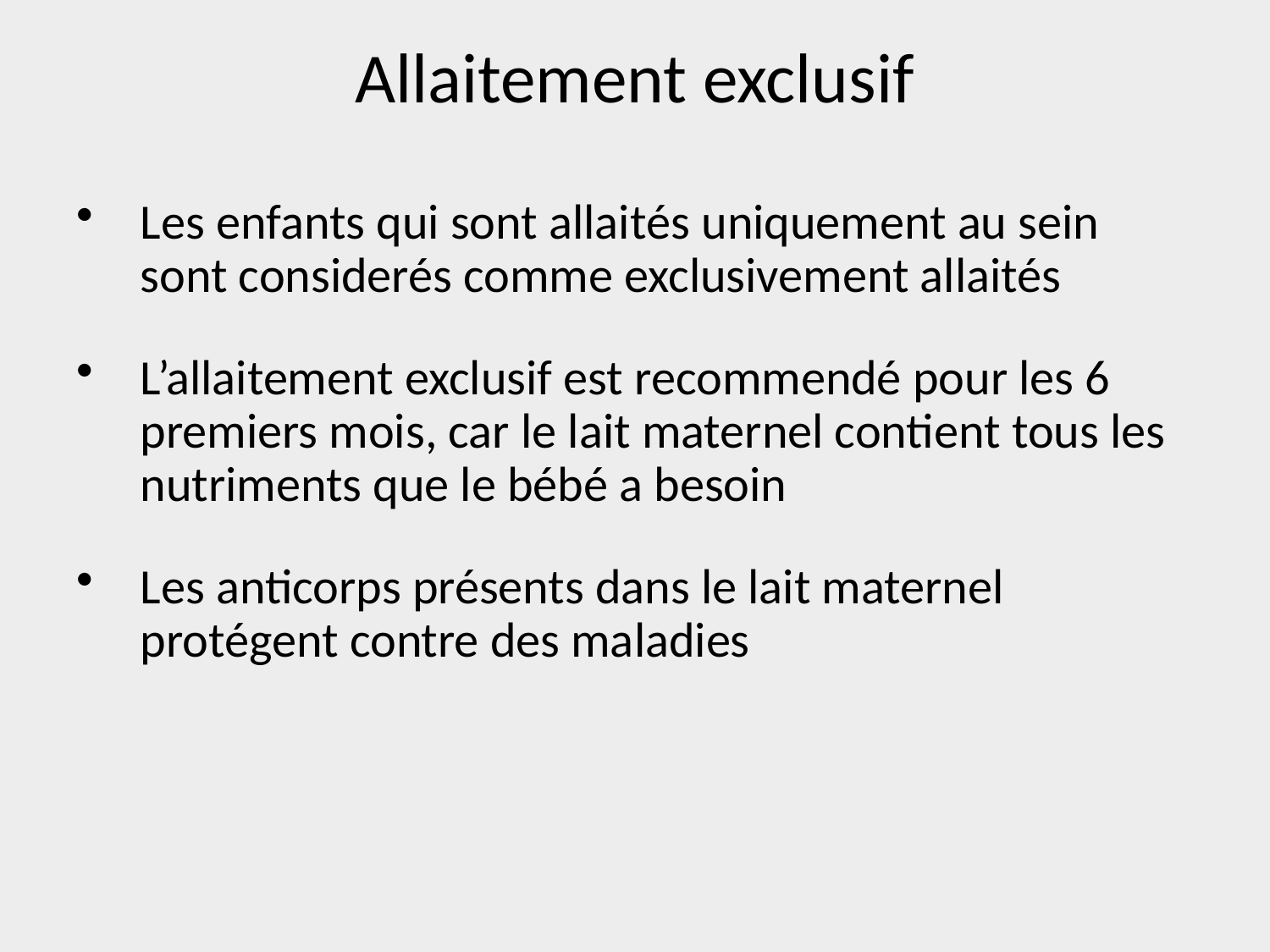

# Allaitement exclusif
Les enfants qui sont allaités uniquement au sein sont considerés comme exclusivement allaités
L’allaitement exclusif est recommendé pour les 6 premiers mois, car le lait maternel contient tous les nutriments que le bébé a besoin
Les anticorps présents dans le lait maternel protégent contre des maladies